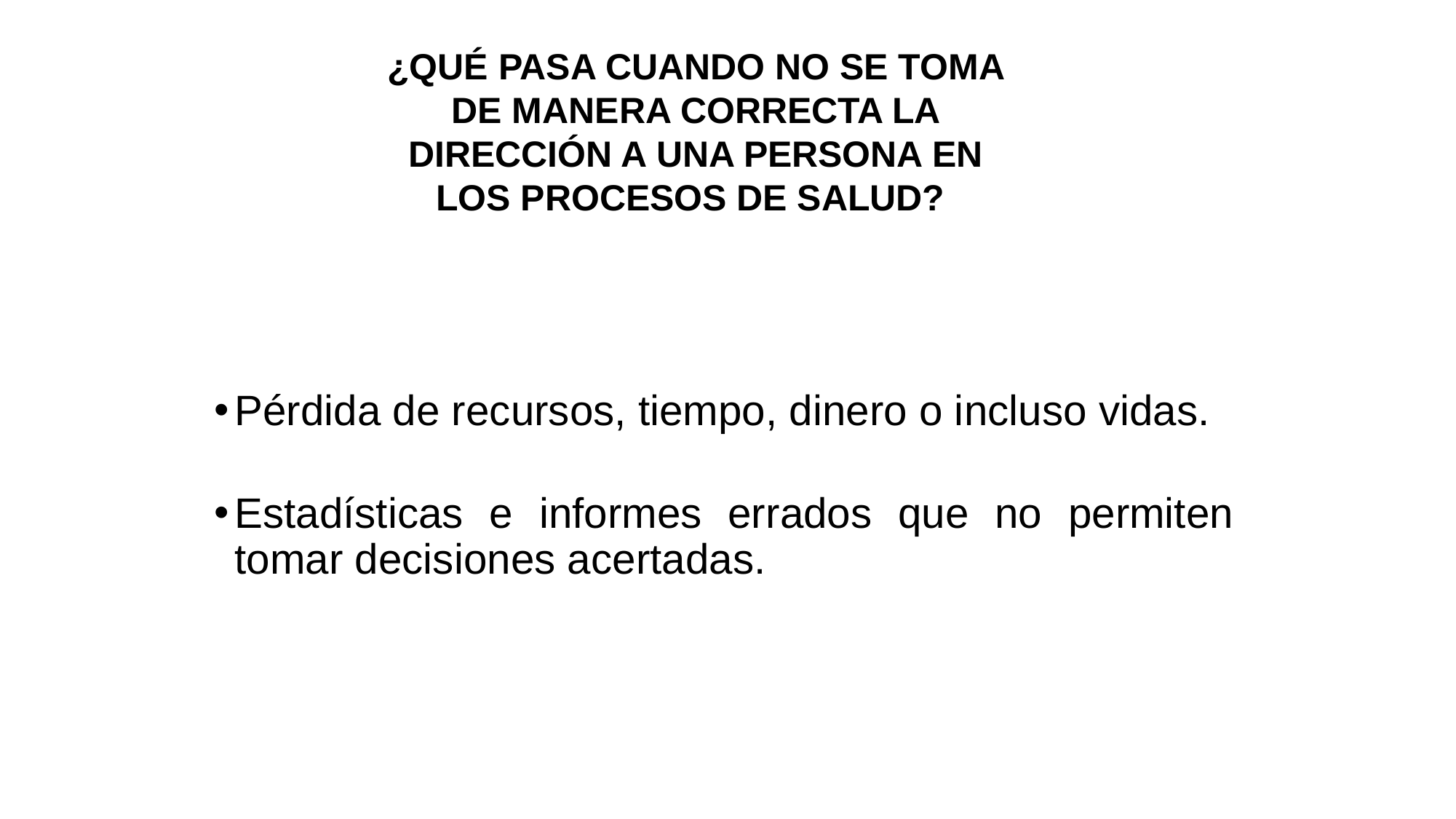

¿QUÉ PASA CUANDO NO SE TOMA DE MANERA CORRECTA LA DIRECCIÓN A UNA PERSONA EN LOS PROCESOS DE SALUD?
Pérdida de recursos, tiempo, dinero o incluso vidas.

Estadísticas e informes errados que no permiten tomar decisiones acertadas.